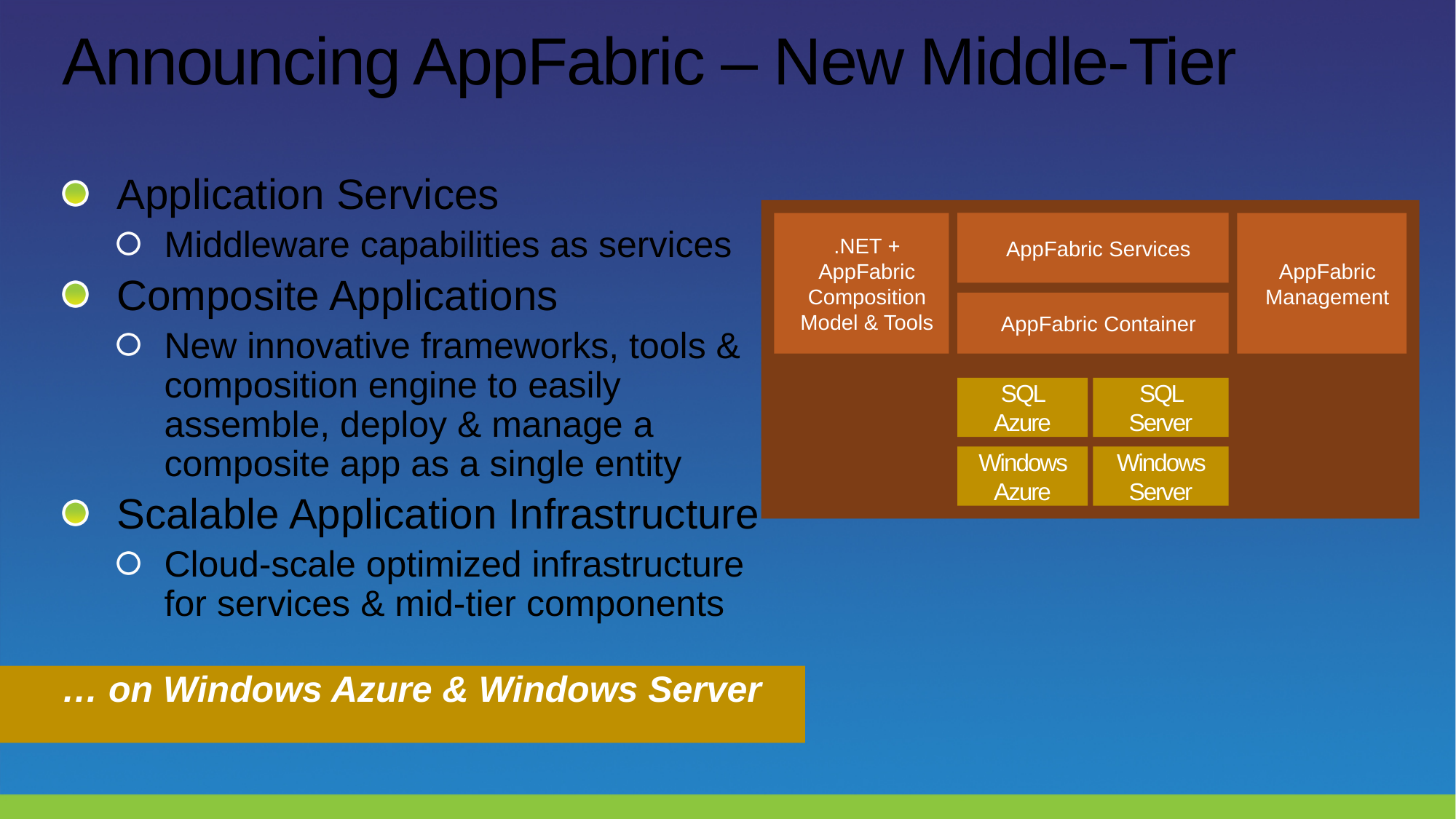

# Announcing AppFabric – New Middle-Tier
Application Services
Middleware capabilities as services
Composite Applications
New innovative frameworks, tools & composition engine to easily assemble, deploy & manage a composite app as a single entity
Scalable Application Infrastructure
Cloud-scale optimized infrastructure for services & mid-tier components
… on Windows Azure & Windows Server

.NET + AppFabric Composition Model & Tools
AppFabric Services
AppFabric Management
AppFabric Container
SQL Azure
SQL Server
Windows Azure
Windows Server